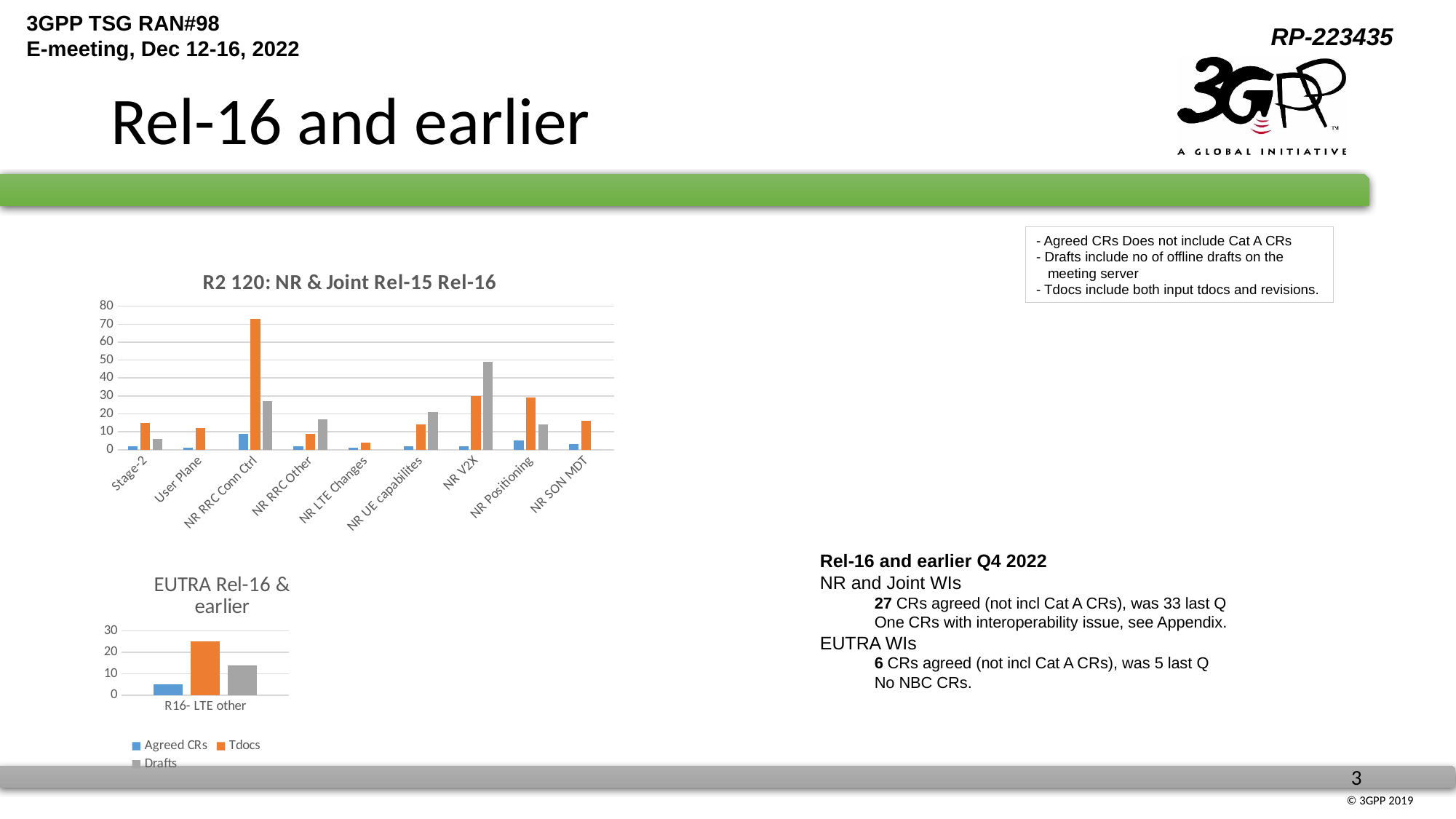

# Rel-16 and earlier
- Agreed CRs Does not include Cat A CRs
- Drafts include no of offline drafts on the
   meeting server
- Tdocs include both input tdocs and revisions.

### Chart: R2 120: NR & Joint Rel-15 Rel-16

| Category | Agreed CRs | Tdocs 120 | Drafts |
|---|---|---|---|
| Stage-2 | 2.0 | 15.0 | 6.0 |
| User Plane | 1.0 | 12.0 | None |
| NR RRC Conn Ctrl | 9.0 | 73.0 | 27.0 |
| NR RRC Other | 2.0 | 9.0 | 17.0 |
| NR LTE Changes | 1.0 | 4.0 | None |
| NR UE capabilites | 2.0 | 14.0 | 21.0 |
| NR V2X | 2.0 | 30.0 | 49.0 |
| NR Positioning | 5.0 | 29.0 | 14.0 |
| NR SON MDT | 3.0 | 16.0 | 0.0 |
Rel-16 and earlier Q4 2022
NR and Joint WIs
27 CRs agreed (not incl Cat A CRs), was 33 last Q
One CRs with interoperability issue, see Appendix.
EUTRA WIs
6 CRs agreed (not incl Cat A CRs), was 5 last Q
No NBC CRs.

### Chart: EUTRA Rel-16 & earlier

| Category | Agreed CRs | Tdocs | Drafts |
|---|---|---|---|
| R16- LTE other | 5.0 | 25.0 | 14.0 |